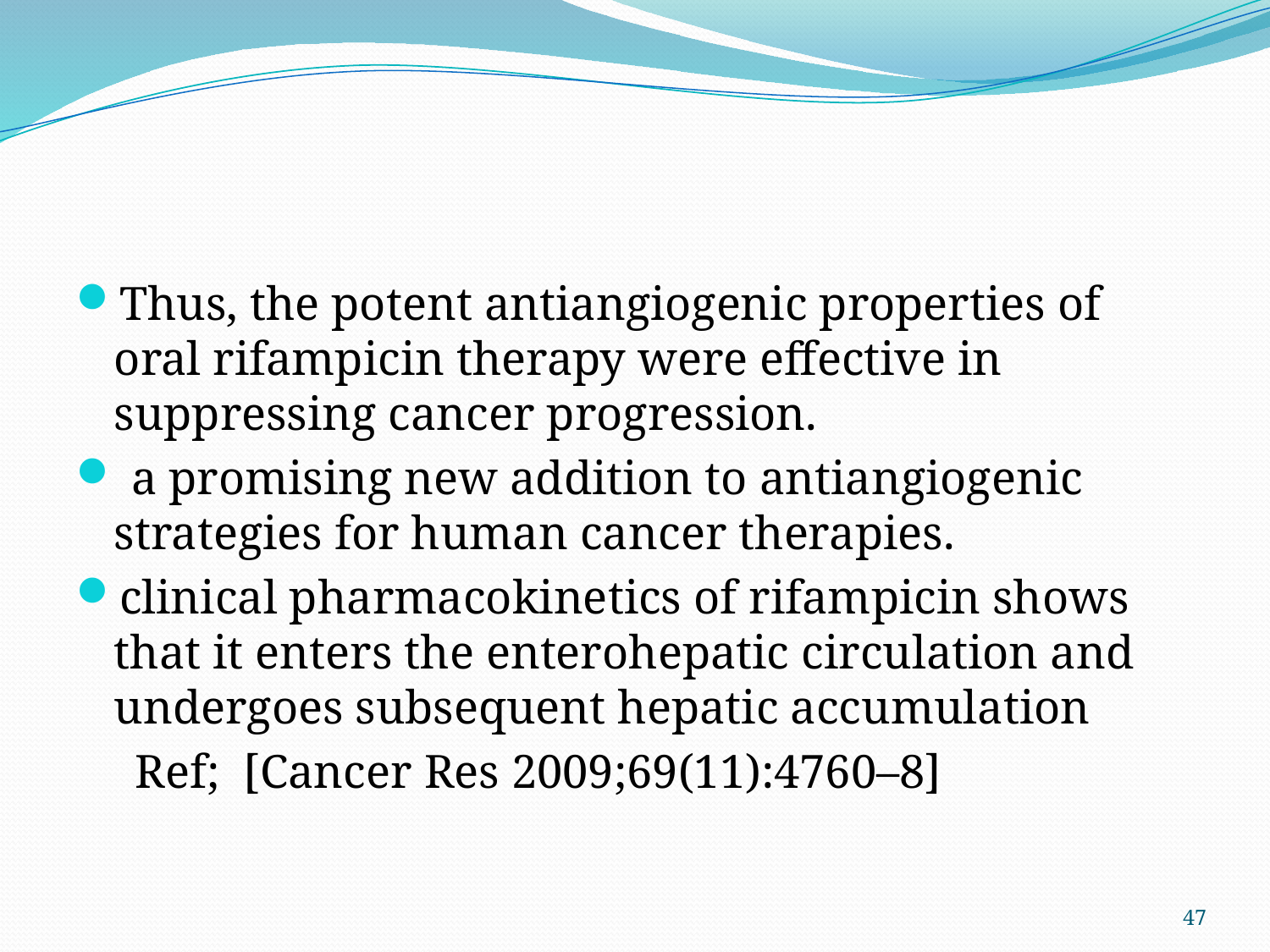

#
Thus, the potent antiangiogenic properties of oral rifampicin therapy were effective in suppressing cancer progression.
 a promising new addition to antiangiogenic strategies for human cancer therapies.
clinical pharmacokinetics of rifampicin shows that it enters the enterohepatic circulation and undergoes subsequent hepatic accumulation
     Ref;  [Cancer Res 2009;69(11):4760–8]

47